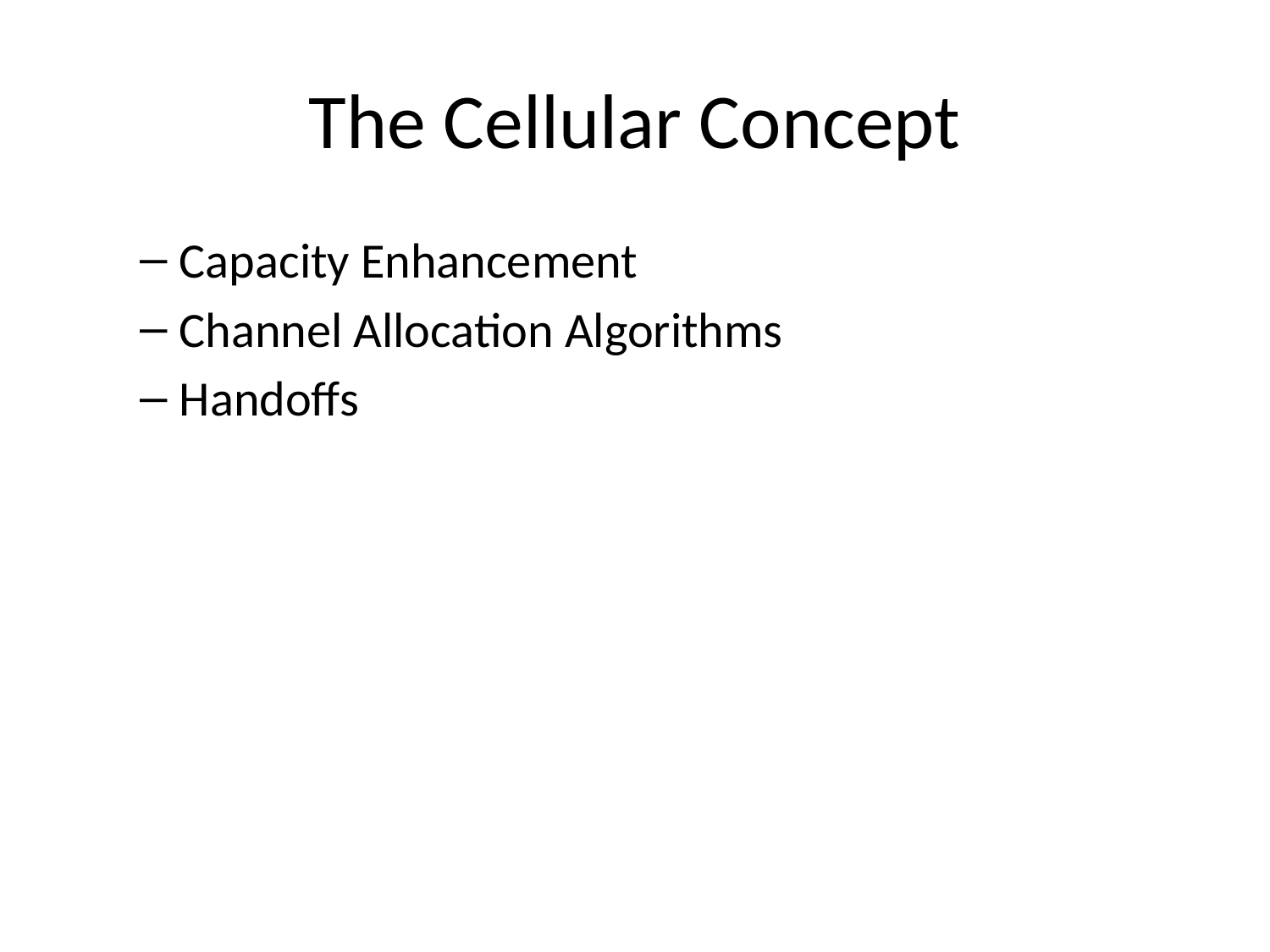

# The Cellular Concept
Capacity Enhancement
Channel Allocation Algorithms
Handoffs